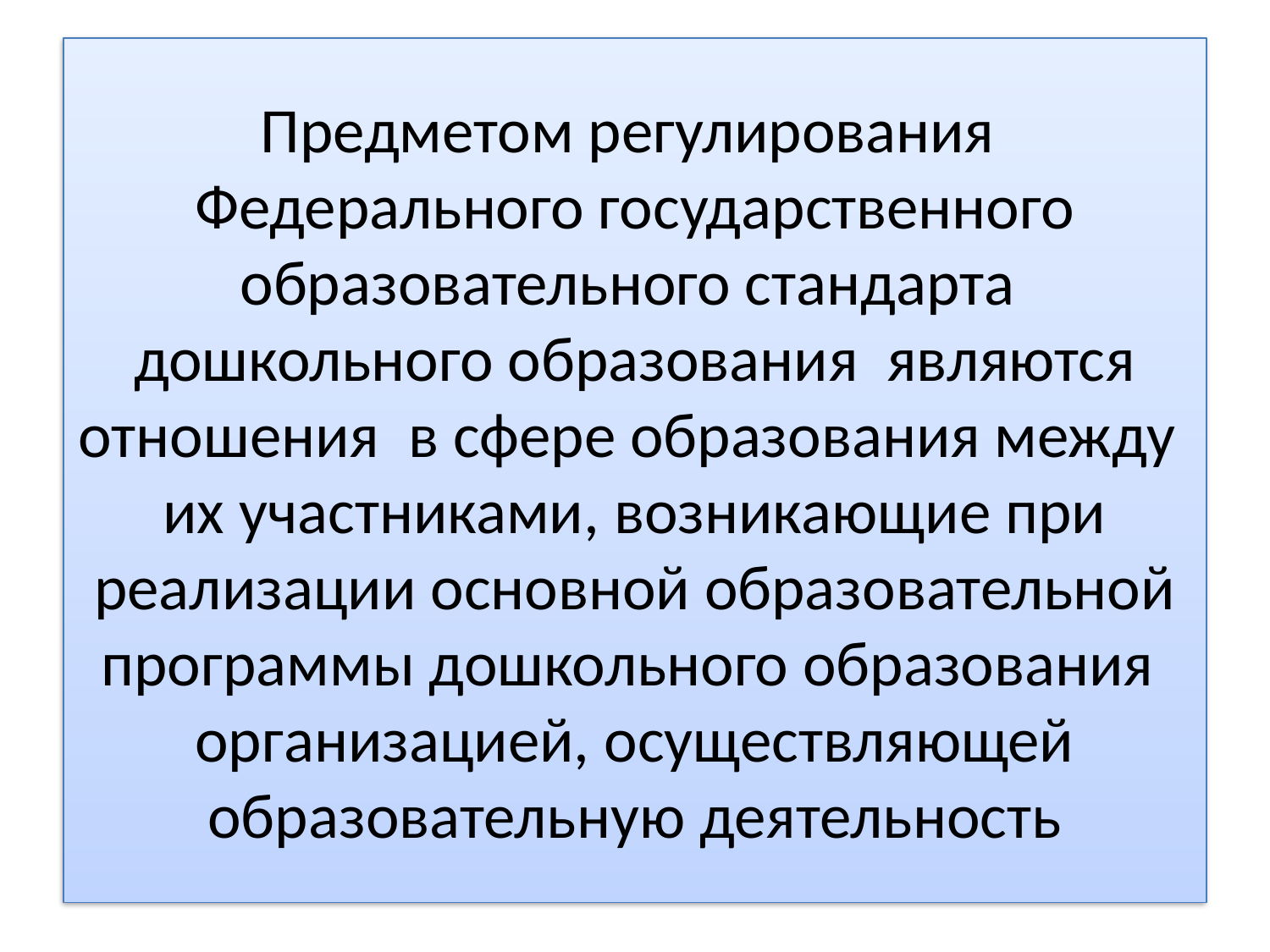

# Предметом регулирования  Федерального государственного образовательного стандарта  дошкольного образования  являются отношения  в сфере образования между  их участниками, возникающие при реализации основной образовательной программы дошкольного образования  организацией, осуществляющей образовательную деятельность